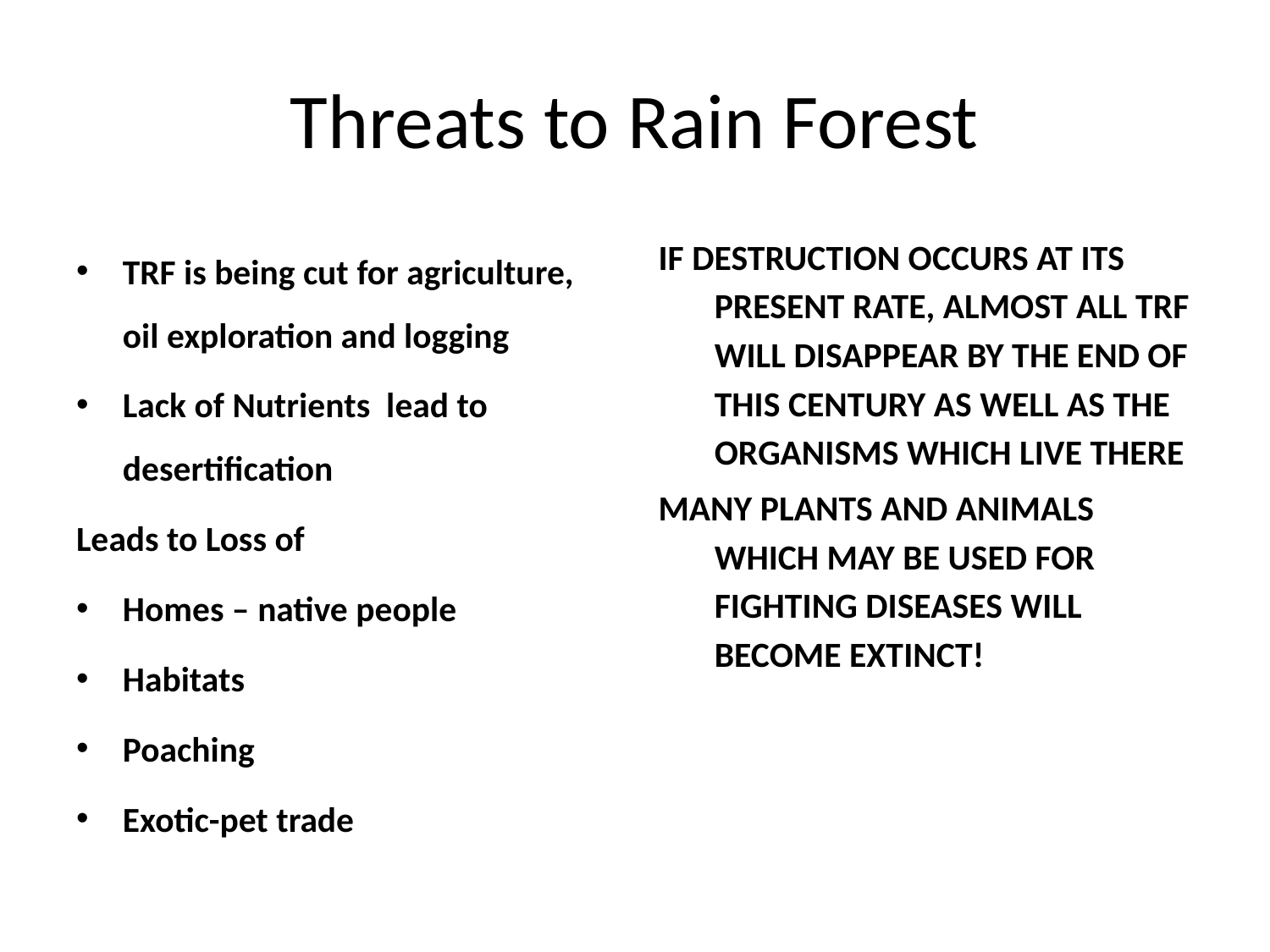

# Threats to Rain Forest
TRF is being cut for agriculture, oil exploration and logging
Lack of Nutrients  lead to desertification
Leads to Loss of
Homes – native people
Habitats
Poaching
Exotic-pet trade
IF DESTRUCTION OCCURS AT ITS PRESENT RATE, ALMOST ALL TRF WILL DISAPPEAR BY THE END OF THIS CENTURY AS WELL AS THE ORGANISMS WHICH LIVE THERE
MANY PLANTS AND ANIMALS WHICH MAY BE USED FOR FIGHTING DISEASES WILL BECOME EXTINCT!